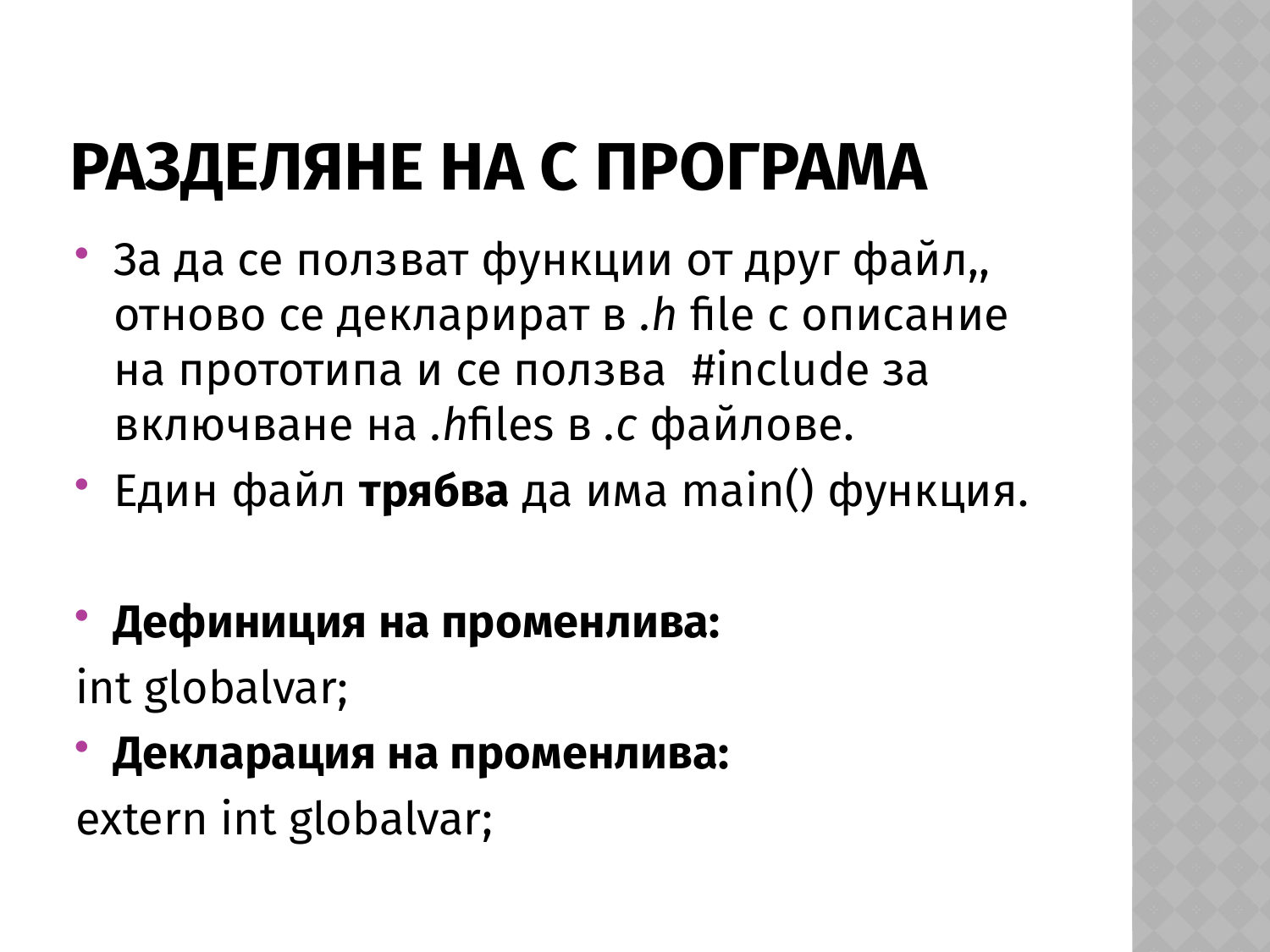

# Разделяне на с програма
За да се ползват функции от друг файл,, отново се декларират в .h file с описание на прототипа и се ползва  #include за включване на .hfiles в .c файлове.
Един файл трябва да има main() функция.

Дефиниция на променлива:
int globalvar;
Декларация на променлива:
extern int globalvar;